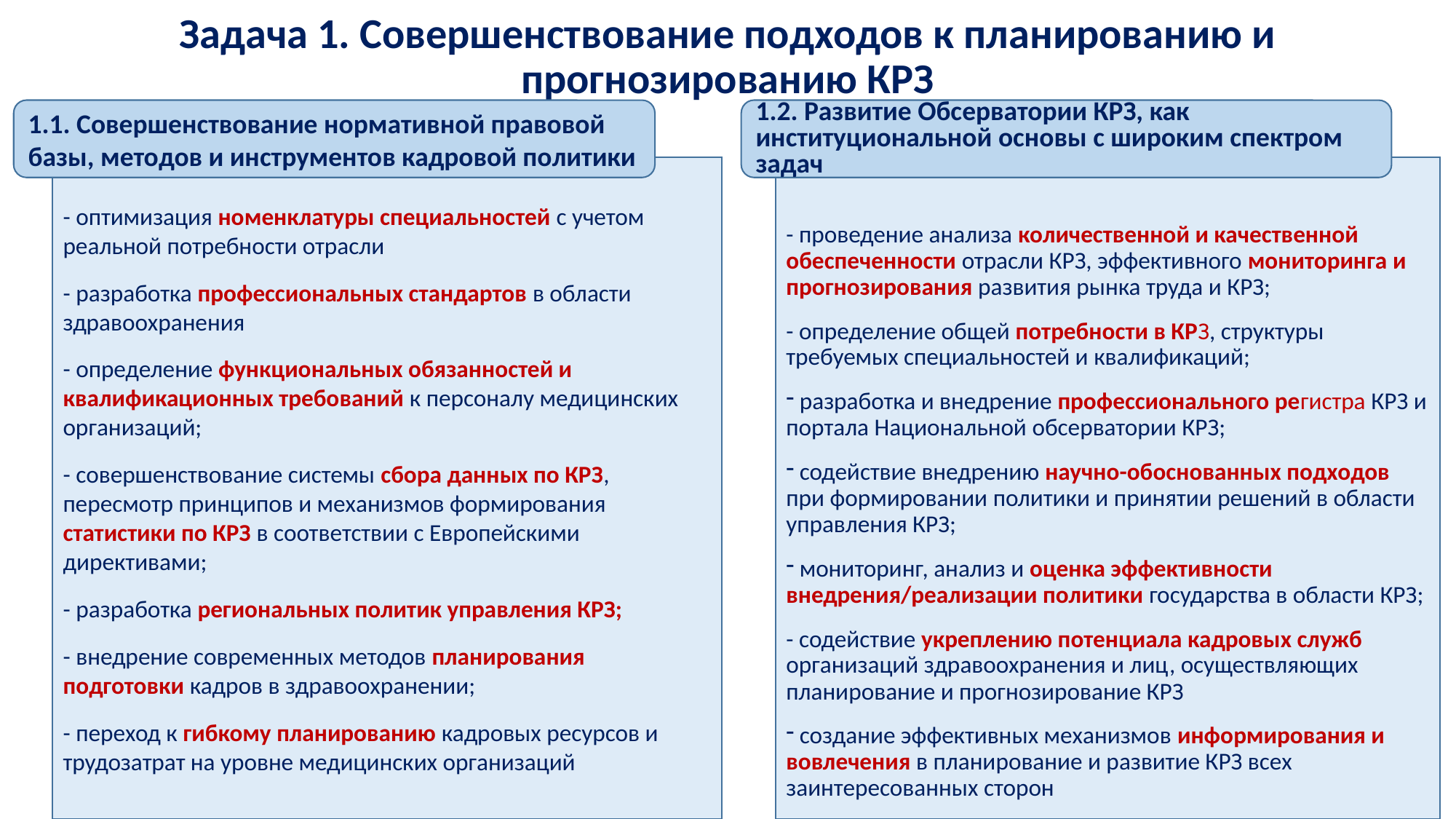

# Задача 1. Совершенствование подходов к планированию и прогнозированию КРЗ
1.1. Совершенствование нормативной правовой базы, методов и инструментов кадровой политики
1.2. Развитие Обсерватории КРЗ, как институциональной основы с широким спектром задач
- оптимизация номенклатуры специальностей с учетом реальной потребности отрасли
- разработка профессиональных стандартов в области здравоохранения
- определение функциональных обязанностей и квалификационных требований к персоналу медицинских организаций;
- совершенствование системы сбора данных по КРЗ, пересмотр принципов и механизмов формирования статистики по КРЗ в соответствии с Европейскими директивами;
- разработка региональных политик управления КРЗ;
- внедрение современных методов планирования подготовки кадров в здравоохранении;
- переход к гибкому планированию кадровых ресурсов и трудозатрат на уровне медицинских организаций

- проведение анализа количественной и качественной обеспеченности отрасли КРЗ, эффективного мониторинга и прогнозирования развития рынка труда и КРЗ;
- определение общей потребности в КРЗ, структуры требуемых специальностей и квалификаций;
 разработка и внедрение профессионального регистра КРЗ и портала Национальной обсерватории КРЗ;
 содействие внедрению научно-обоснованных подходов при формировании политики и принятии решений в области управления КРЗ;
 мониторинг, анализ и оценка эффективности внедрения/реализации политики государства в области КРЗ;
- содействие укреплению потенциала кадровых служб организаций здравоохранения и лиц, осуществляющих планирование и прогнозирование КРЗ
 создание эффективных механизмов информирования и вовлечения в планирование и развитие КРЗ всех заинтересованных сторон